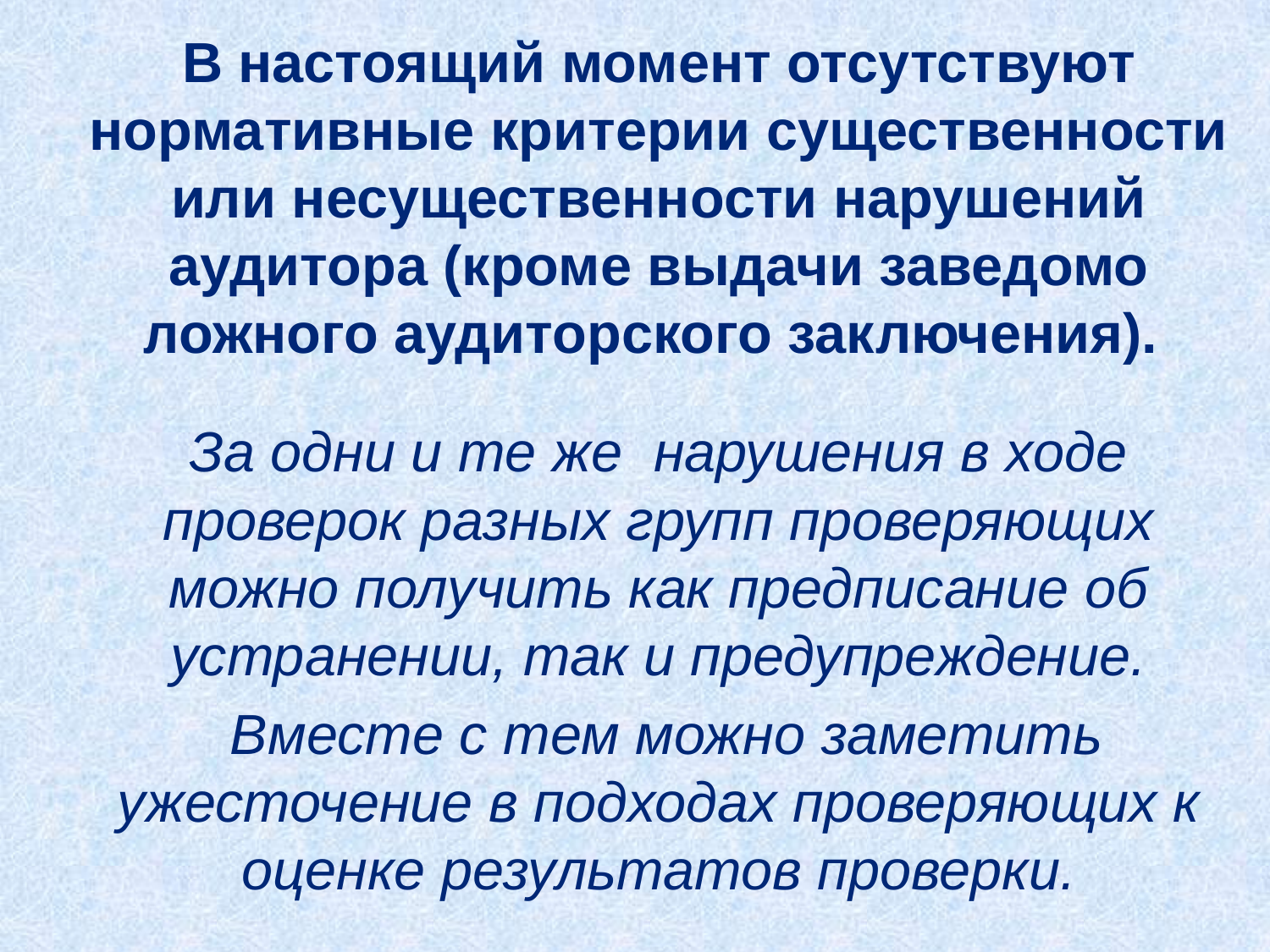

В настоящий момент отсутствуют нормативные критерии существенности или несущественности нарушений аудитора (кроме выдачи заведомо ложного аудиторского заключения).

	За одни и те же  нарушения в ходе проверок разных групп проверяющих можно получить как предписание об устранении, так и предупреждение.
	 Вместе с тем можно заметить ужесточение в подходах проверяющих к оценке результатов проверки.